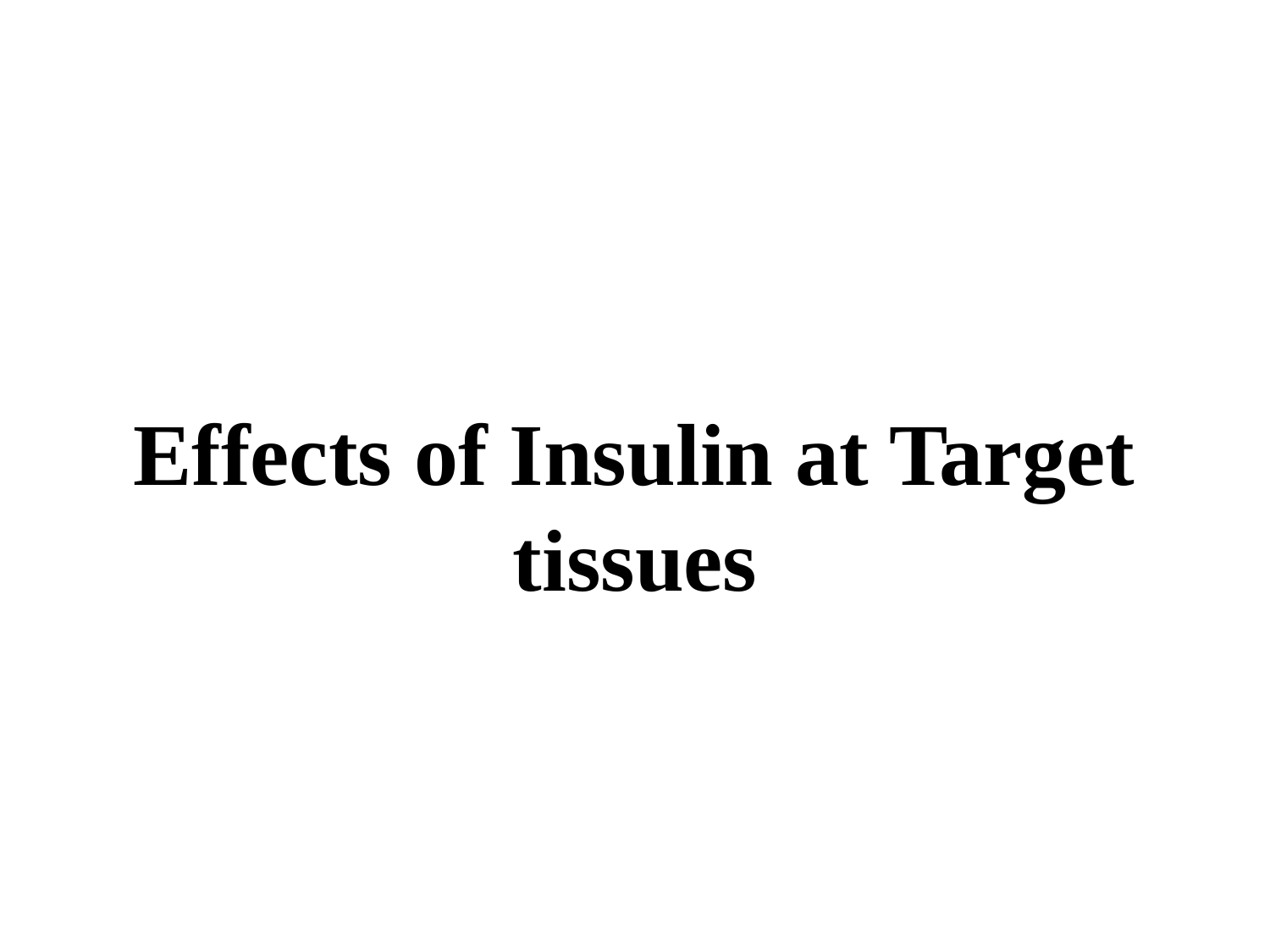

#

Effects of Insulin at Target tissues